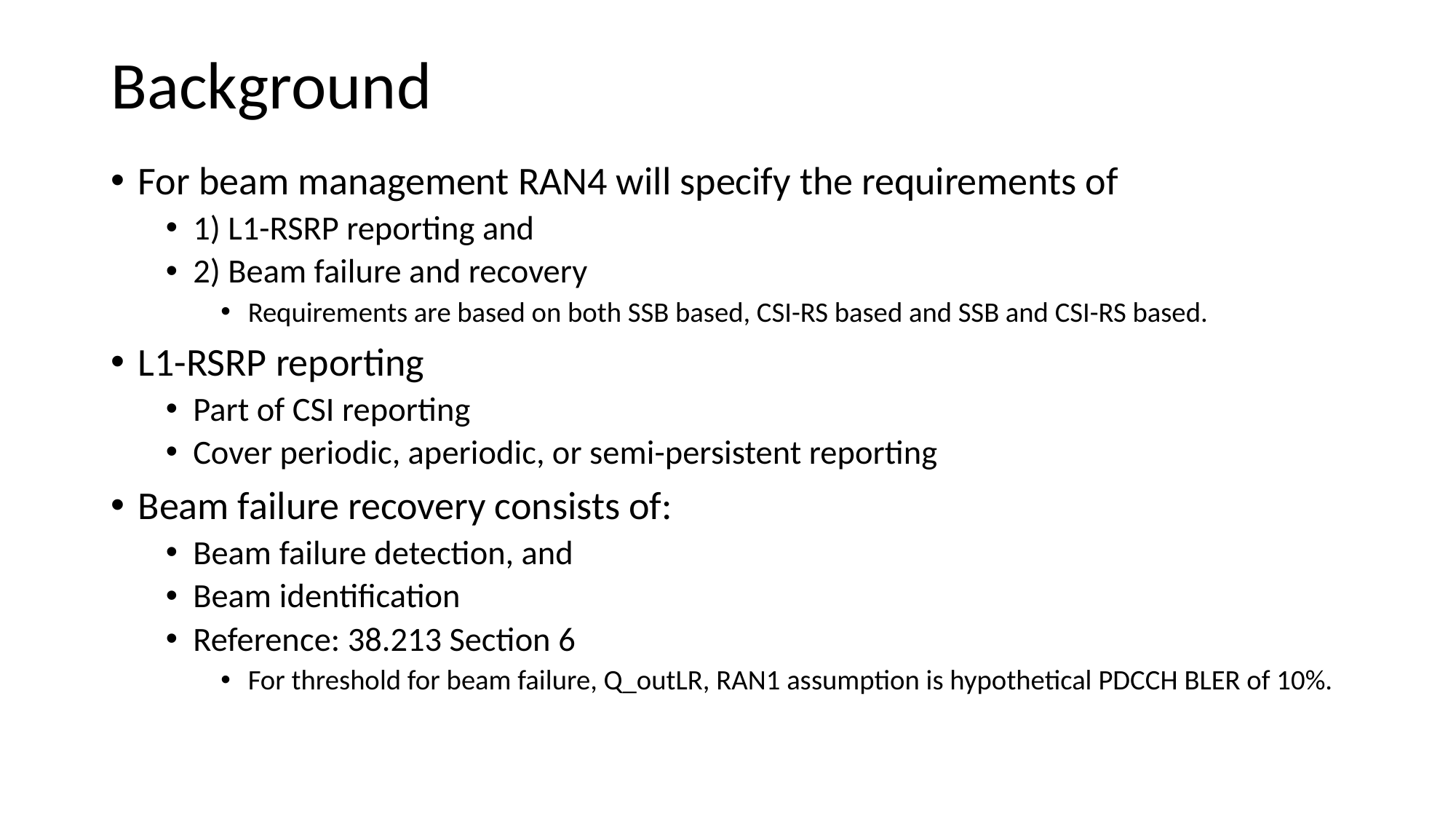

# Background
For beam management RAN4 will specify the requirements of
1) L1-RSRP reporting and
2) Beam failure and recovery
Requirements are based on both SSB based, CSI-RS based and SSB and CSI-RS based.
L1-RSRP reporting
Part of CSI reporting
Cover periodic, aperiodic, or semi-persistent reporting
Beam failure recovery consists of:
Beam failure detection, and
Beam identification
Reference: 38.213 Section 6
For threshold for beam failure, Q_outLR, RAN1 assumption is hypothetical PDCCH BLER of 10%.